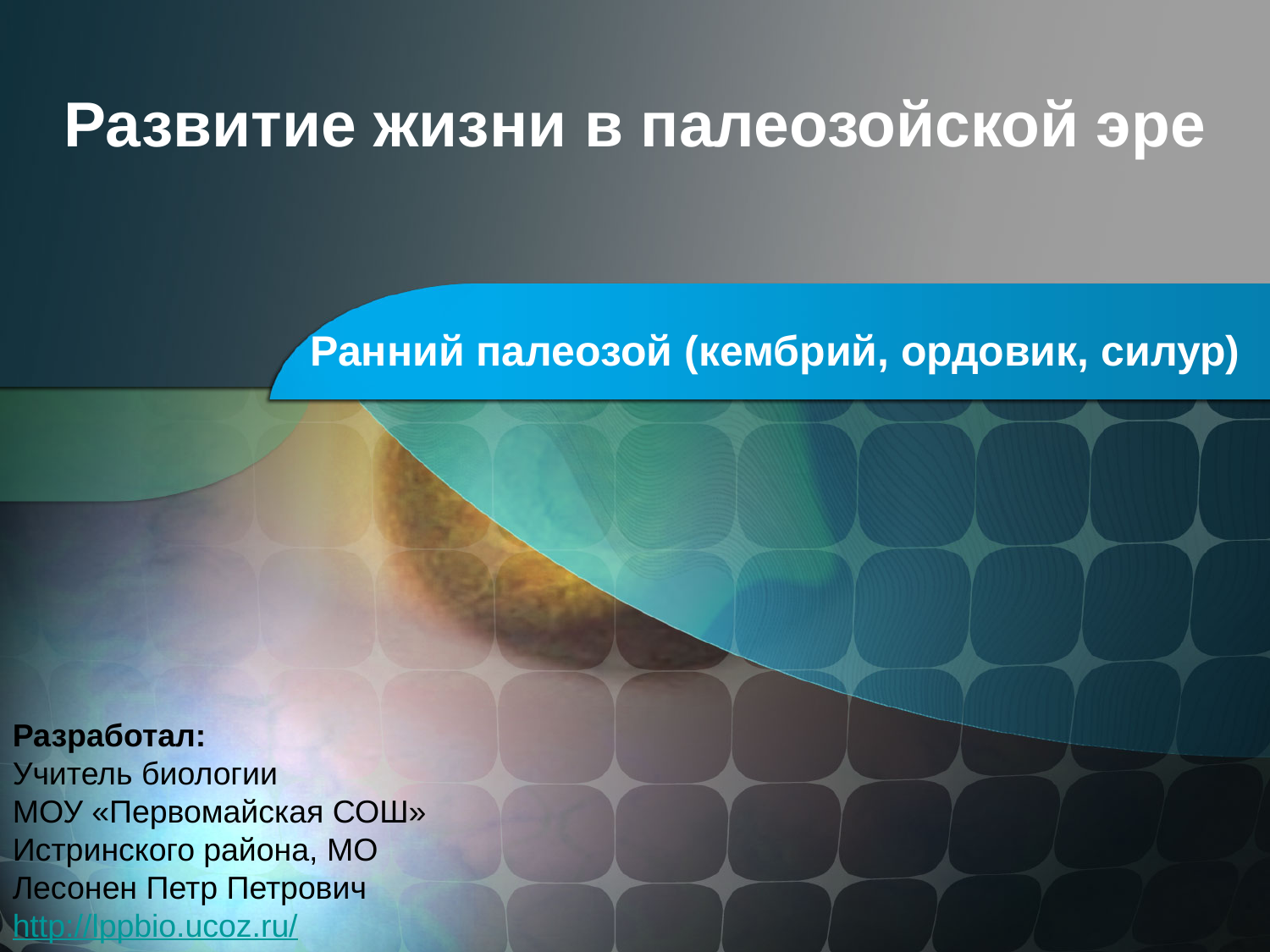

# Развитие жизни в палеозойской эре
Ранний палеозой (кембрий, ордовик, силур)
Разработал:
Учитель биологии
МОУ «Первомайская СОШ»
Истринского района, МО
Лесонен Петр Петрович
http://lppbio.ucoz.ru/